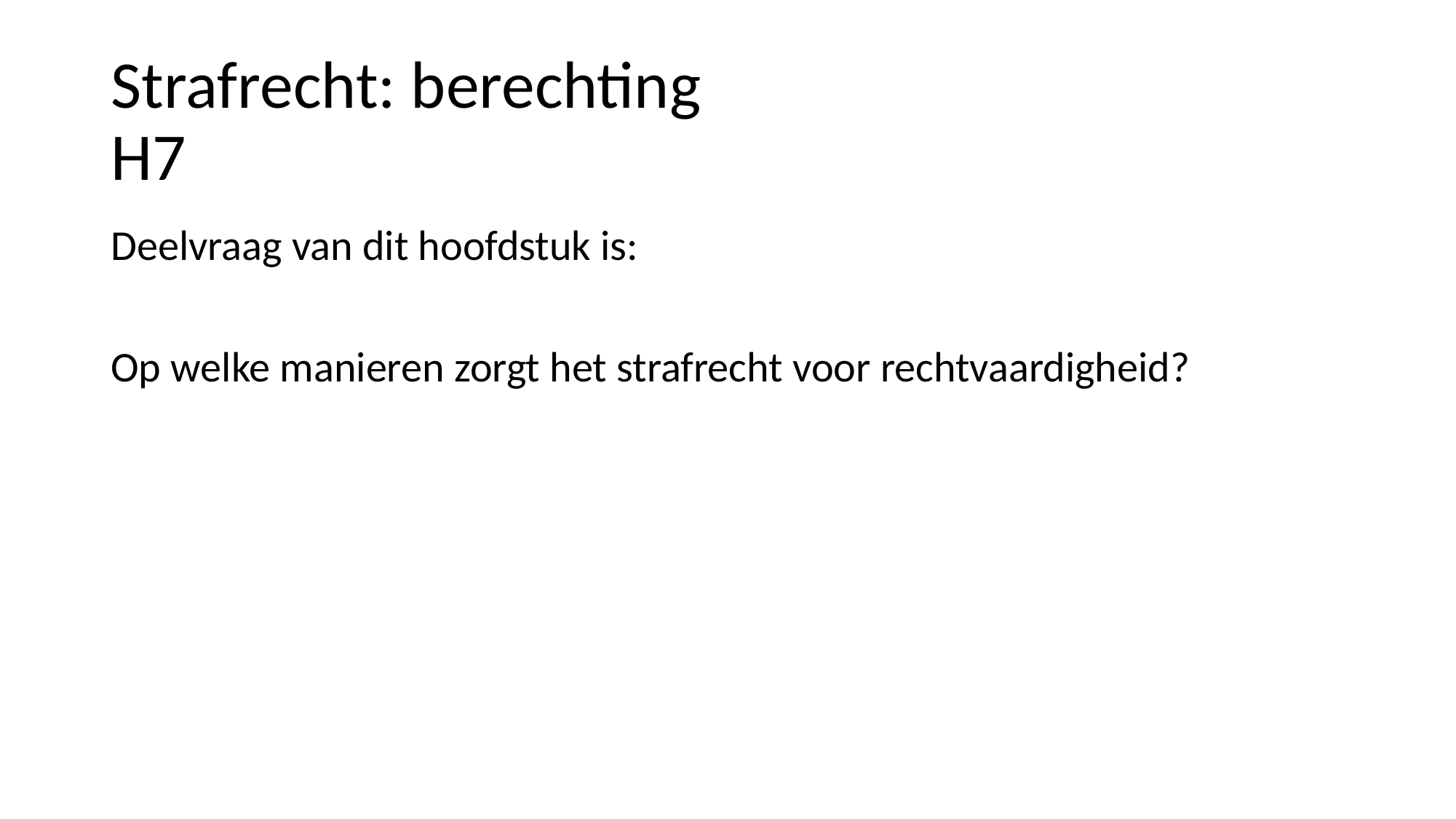

# Strafrecht: berechting H7
Deelvraag van dit hoofdstuk is:

Op welke manieren zorgt het strafrecht voor rechtvaardigheid?